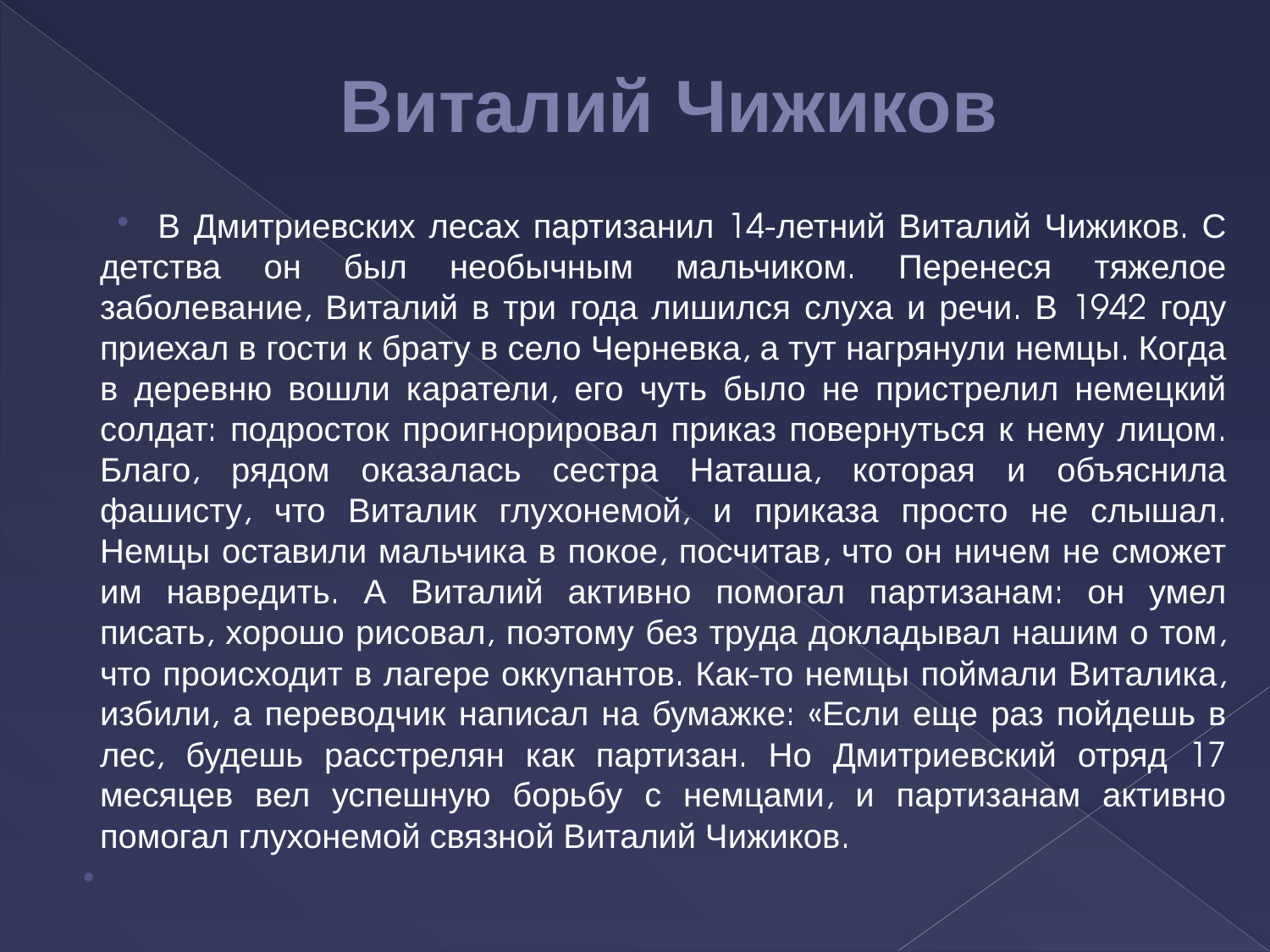

# Виталий Чижиков
В Дмитриевских лесах партизанил 14-летний Виталий Чижиков. С детства он был необычным мальчиком. Перенеся тяжелое заболевание, Виталий в три года лишился слуха и речи. В 1942 году приехал в гости к брату в село Черневка, а тут нагрянули немцы. Когда в деревню вошли каратели, его чуть было не пристрелил немецкий солдат: подросток проигнорировал приказ повернуться к нему лицом. Благо, рядом оказалась сестра Наташа, которая и объяснила фашисту, что Виталик глухонемой, и приказа просто не слышал. Немцы оставили мальчика в покое, посчитав, что он ничем не сможет им навредить. А Виталий активно помогал партизанам: он умел писать, хорошо рисовал, поэтому без труда докладывал нашим о том, что происходит в лагере оккупантов. Как-то немцы поймали Виталика, избили, а переводчик написал на бумажке: «Если еще раз пойдешь в лес, будешь расстрелян как партизан. Но Дмитриевский отряд 17 месяцев вел успешную борьбу с немцами, и партизанам активно помогал глухонемой связной Виталий Чижиков.